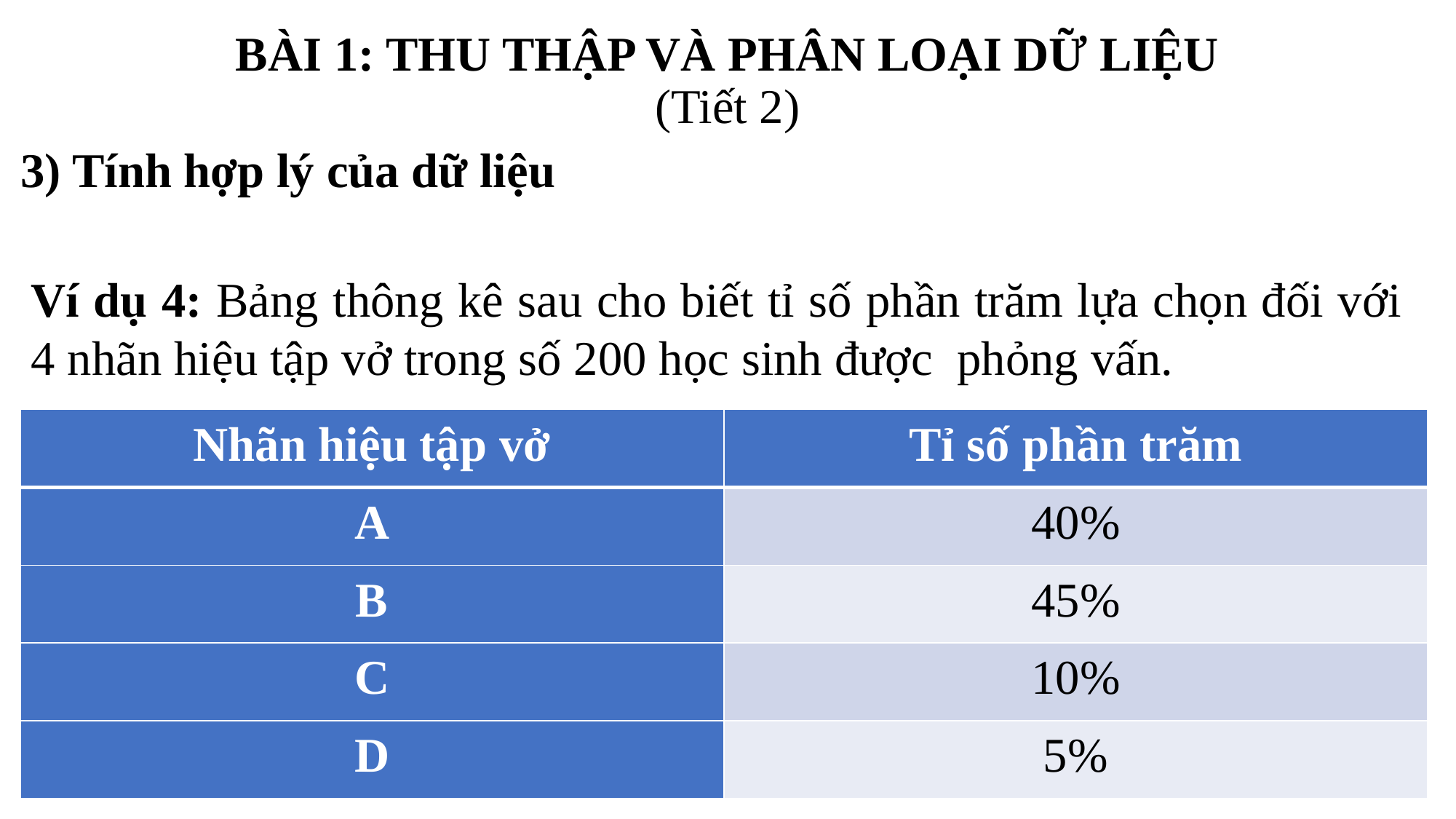

BÀI 1: THU THẬP VÀ PHÂN LOẠI DỮ LIỆU
(Tiết 2)
3) Tính hợp lý của dữ liệu
Ví dụ 4: Bảng thông kê sau cho biết tỉ số phần trăm lựa chọn đối với 4 nhãn hiệu tập vở trong số 200 học sinh được  phỏng vấn.
| Nhãn hiệu tập vở | Tỉ số phần trăm |
| --- | --- |
| A | 40% |
| B | 45% |
| C | 10% |
| D | 5% |